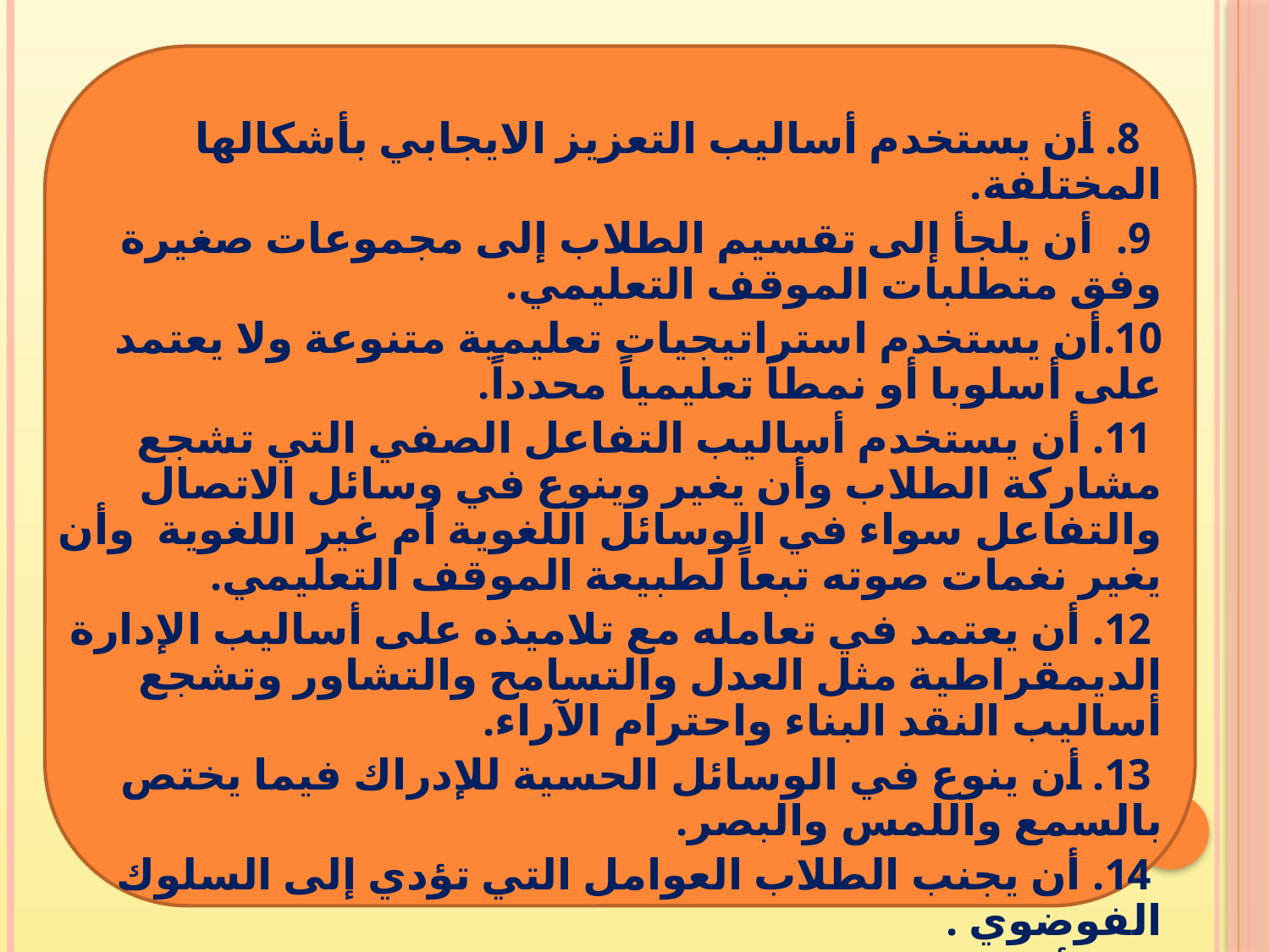

8. أن يستخدم أساليب التعزيز الايجابي بأشكالها المختلفة.
 9.  أن يلجأ إلى تقسيم الطلاب إلى مجموعات صغيرة وفق متطلبات الموقف التعليمي.
10.أن يستخدم استراتيجيات تعليمية متنوعة ولا يعتمد على أسلوبا أو نمطاً تعليمياً محدداً.
 11. أن يستخدم أساليب التفاعل الصفي التي تشجع مشاركة الطلاب وأن يغير وينوع في وسائل الاتصال والتفاعل سواء في الوسائل اللغوية أم غير اللغوية  وأن يغير نغمات صوته تبعاً لطبيعة الموقف التعليمي.
 12. أن يعتمد في تعامله مع تلاميذه على أساليب الإدارة الديمقراطية مثل العدل والتسامح والتشاور وتشجع أساليب النقد البناء واحترام الآراء.
 13. أن ينوع في الوسائل الحسية للإدراك فيما يختص بالسمع واللمس والبصر.
 14. أن يجنب الطلاب العوامل التي تؤدي إلى السلوك الفوضوي .
 15.  أن يعالج حالات الفوضى وانعدام النظام بسرعة وحزم شريطة أن يحافظ على اتزانه الانفعالي.